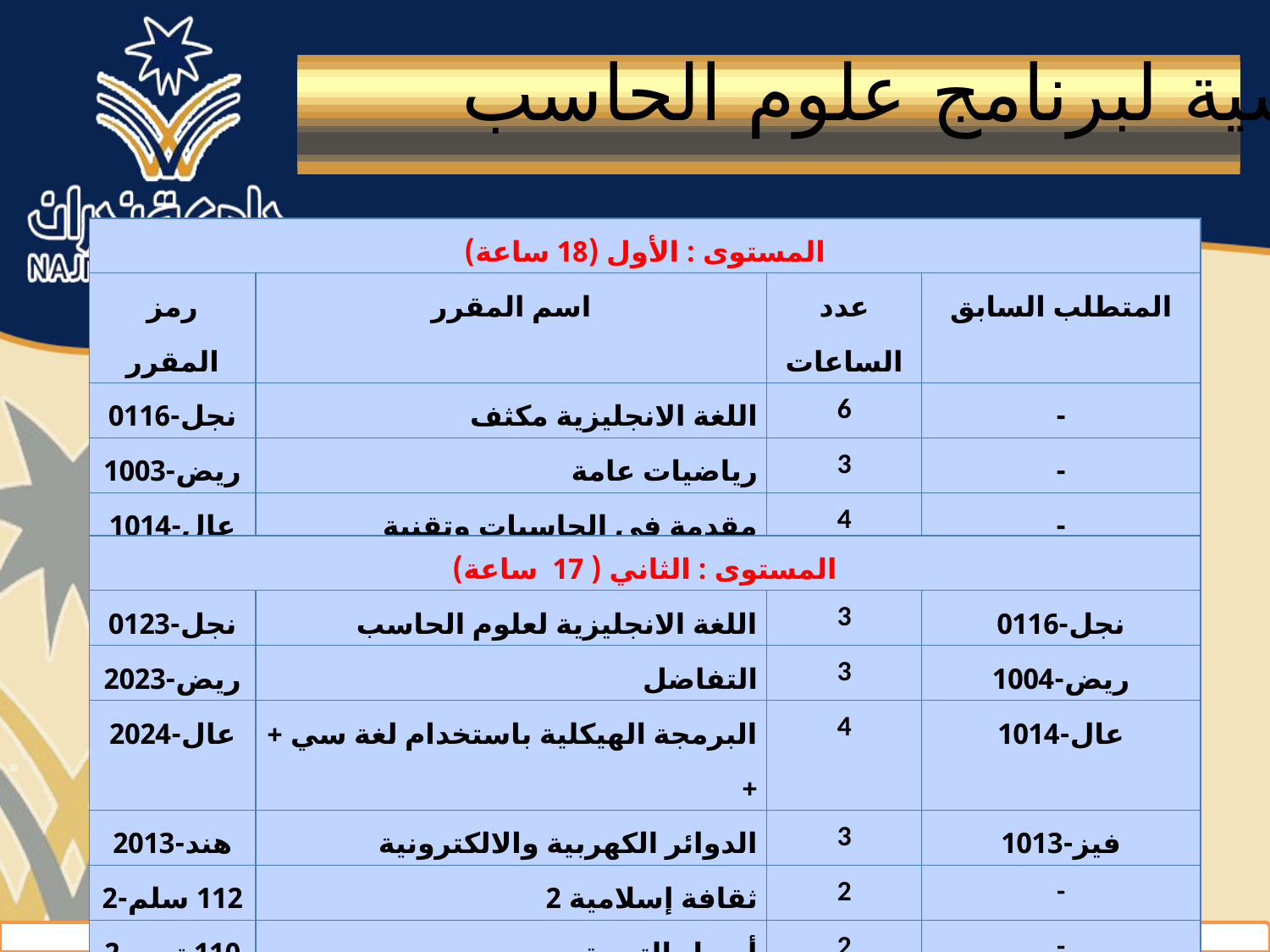

الخطة الدراسية لبرنامج علوم الحاسب
| المستوى : الأول (18 ساعة) |  |  |  |
| --- | --- | --- | --- |
| رمز المقرر | اسم المقرر | عدد الساعات | المتطلب السابق |
| نجل-6011 | اللغة الانجليزية مكثف | 6 | - |
| ريض-3100 | رياضيات عامة | 3 | - |
| عال-4101 | مقدمة في الحاسبات وتقنية المعلومات | 4 | - |
| فيز-3101 | فيزياء | 3 | - |
| 111 سلم-2 | المدخل إلى الثقافة الإسلامية | 2 | - |
| المستوى : الثاني ( 17 ساعة) |  |  |  |
| --- | --- | --- | --- |
| نجل-3012 | اللغة الانجليزية لعلوم الحاسب | 3 | نجل-6011 |
| ريض-3202 | التفاضل | 3 | ريض-4100 |
| عال-4202 | البرمجة الهيكلية باستخدام لغة سي ++ | 4 | عال-4101 |
| هند-3201 | الدوائر الكهربية والالكترونية | 3 | فيز-3101 |
| 112 سلم-2 | ثقافة إسلامية 2 | 2 | - |
| 110 ترب-2 | أصول التربية | 2 | - |